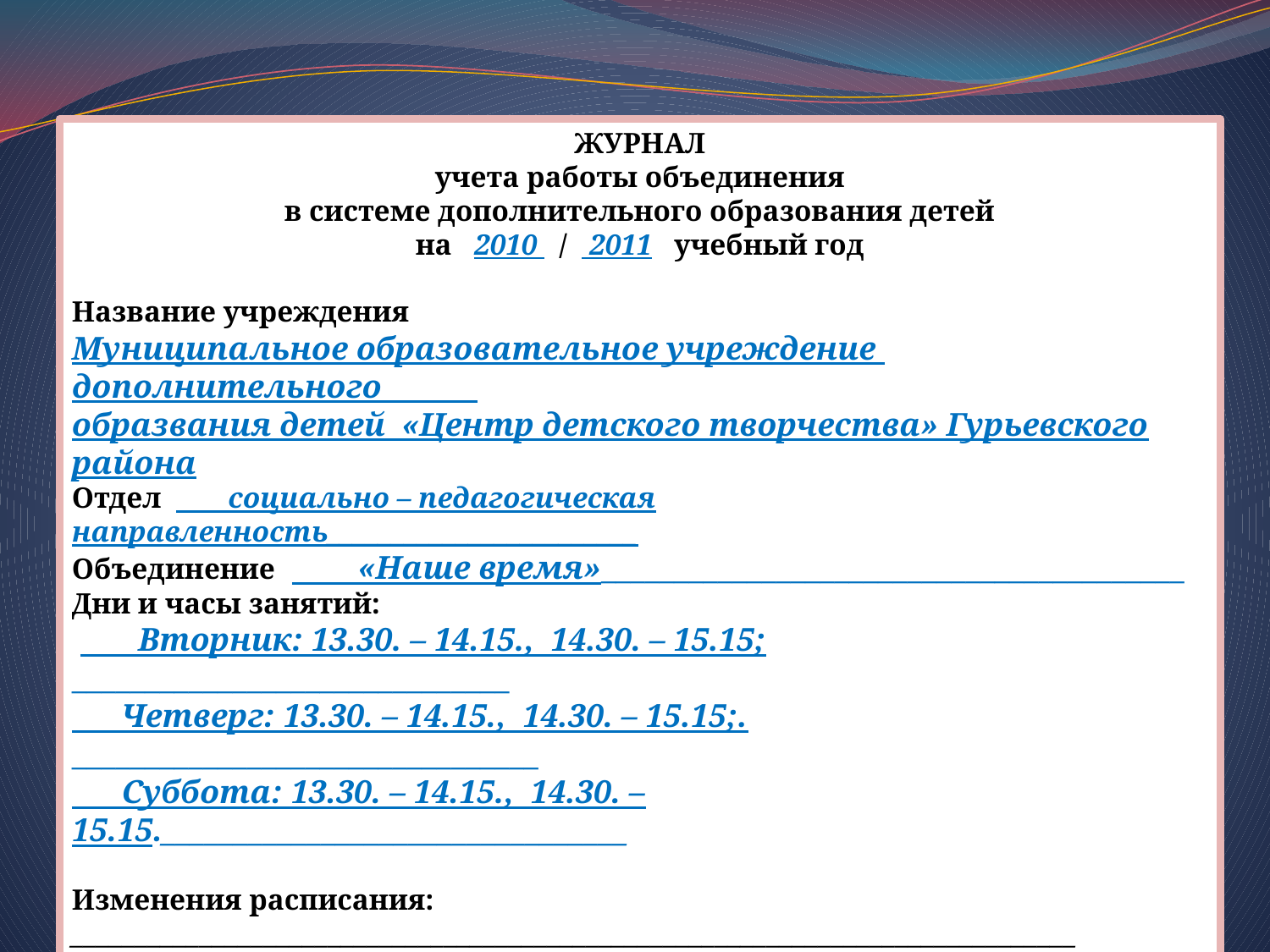

ЖУРНАЛ
учета работы объединения
в системе дополнительного образования детей
на   2010   /   2011   учебный год

Название учреждения
Муниципальное образовательное учреждение  дополнительного______
образвания детей  «Центр детского творчества» Гурьевского района
Отдел         социально – педагогическая направленность________________________
Объединение          «Наше время»________________________________________
Дни и часы занятий:
        Вторник: 13.30. – 14.15.,  14.30. – 15.15; ______________________________
      Четверг: 13.30. – 14.15.,  14.30. – 15.15;. ________________________________
      Суббота: 13.30. – 14.15.,  14.30. – 15.15.________________________________

Изменения расписания:
______________________________________________________________________________
______________________________________________________________________________

РУКОВОДИТЕЛЬ             Булатова Вероника Валерьевна___________________
СТАРОСТА                        Гульшарипова Елена _____________________________